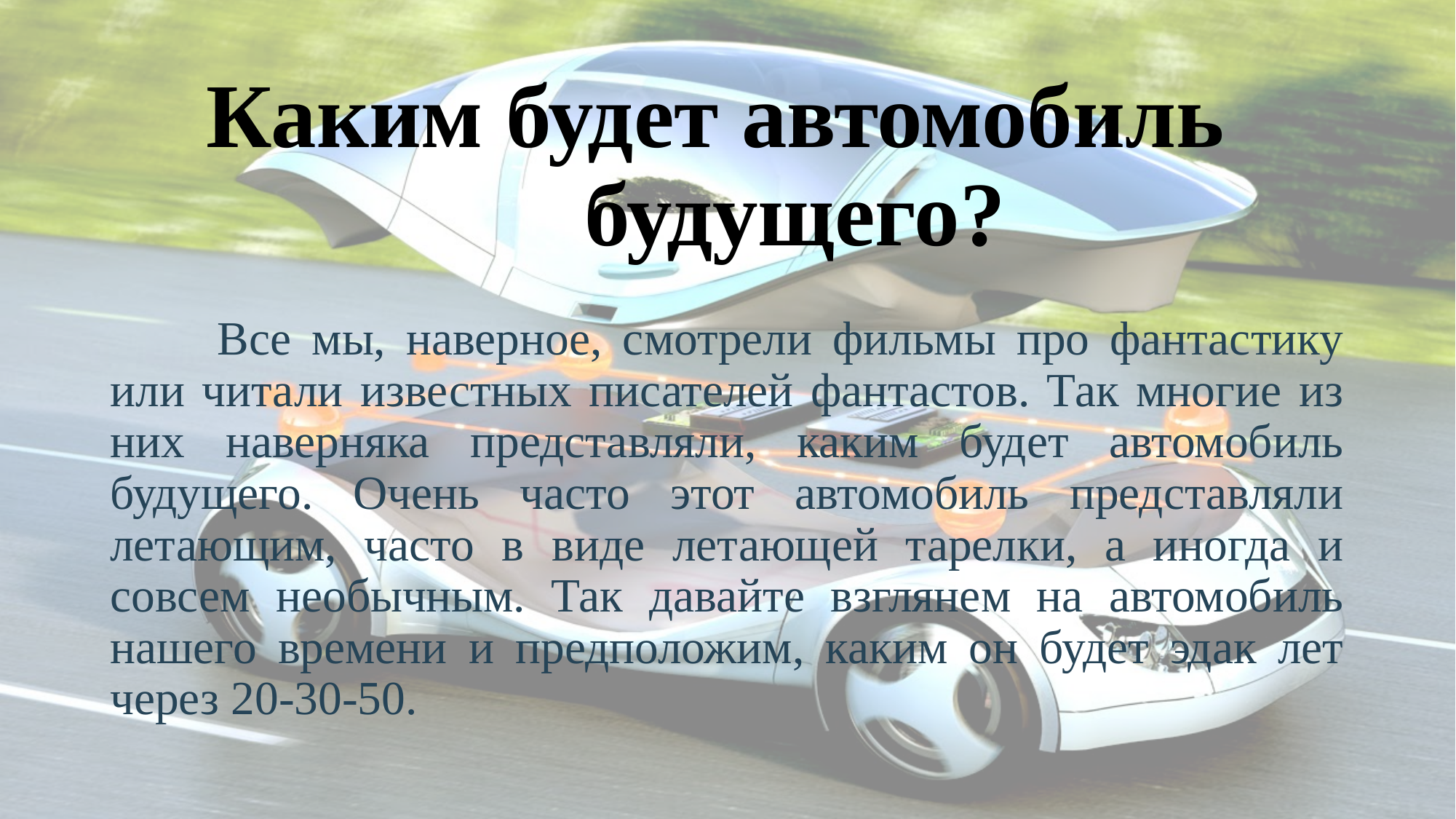

# Каким будет автомобиль будущего?
	Все мы, наверное, смотрели фильмы про фантастику или читали известных писателей фантастов. Так многие из них наверняка представляли, каким будет автомобиль будущего. Очень часто этот автомобиль представляли летающим, часто в виде летающей тарелки, а иногда и совсем необычным. Так давайте взглянем на автомобиль нашего времени и предположим, каким он будет эдак лет через 20-30-50.